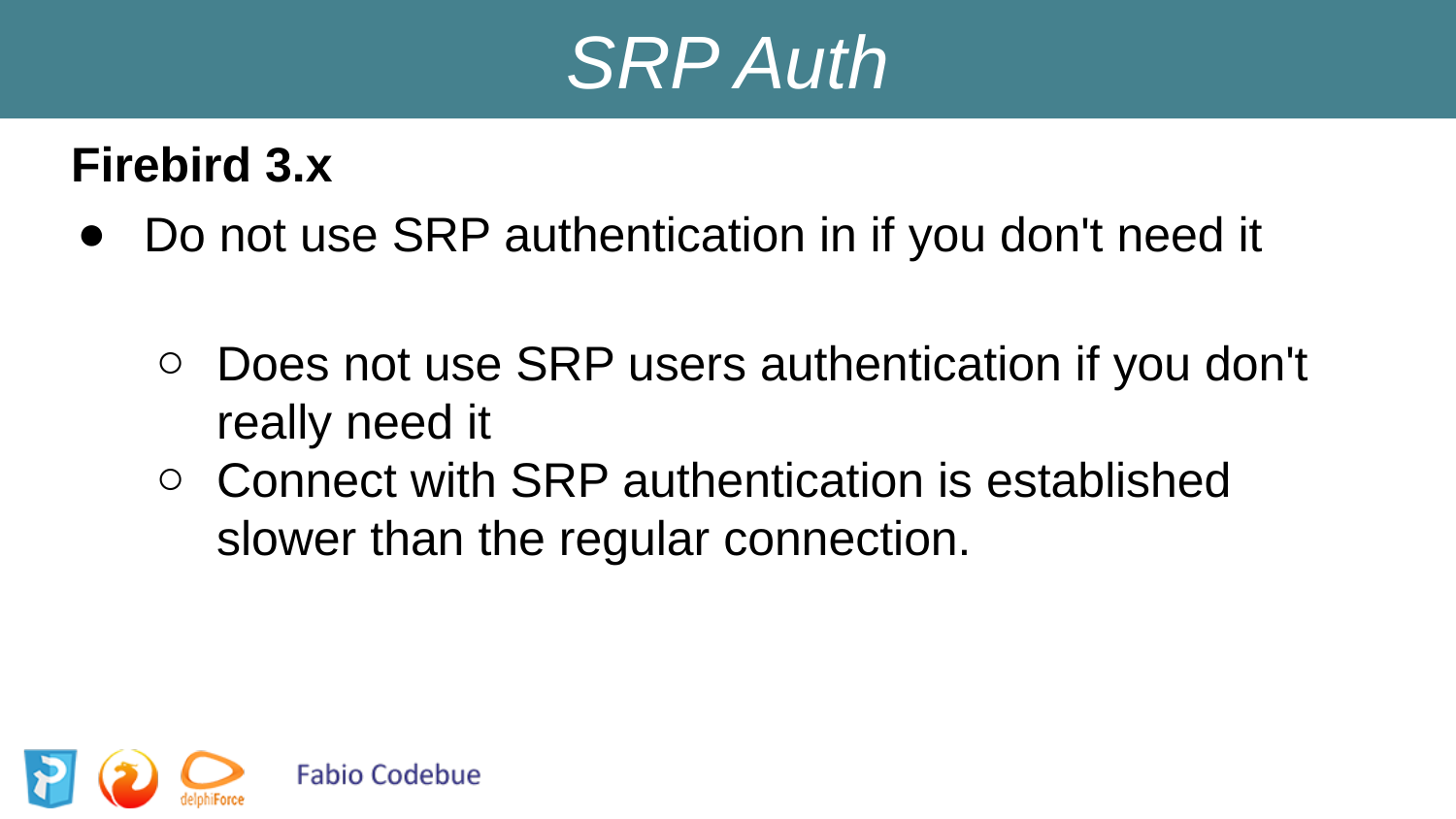

SRP Auth
Firebird 3.x
Do not use SRP authentication in if you don't need it

Does not use SRP users authentication if you don't really need it
Connect with SRP authentication is established slower than the regular connection.